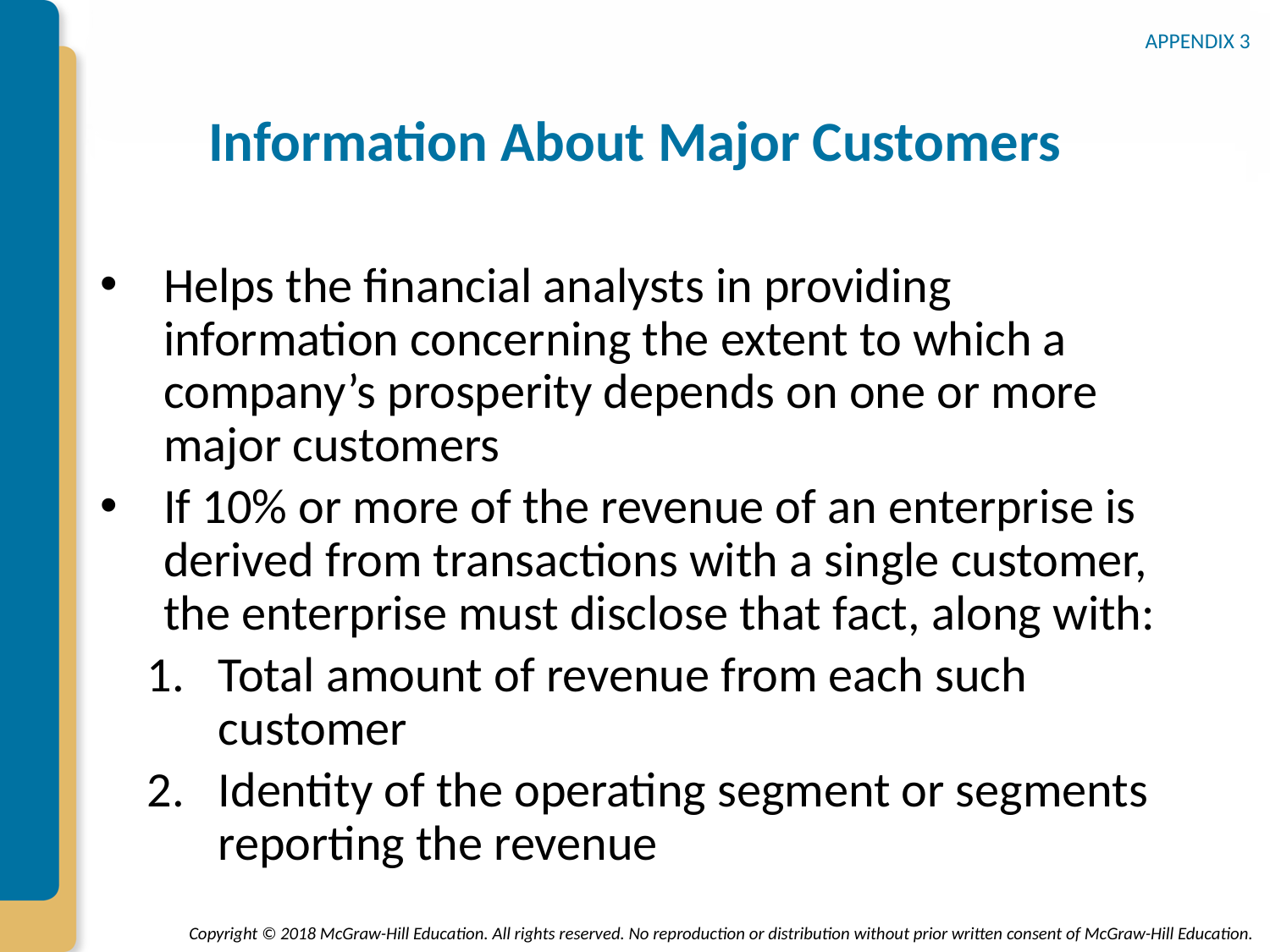

APPENDIX 3
# Information About Major Customers
Helps the financial analysts in providing information concerning the extent to which a company’s prosperity depends on one or more major customers
If 10% or more of the revenue of an enterprise is derived from transactions with a single customer, the enterprise must disclose that fact, along with:
Total amount of revenue from each such customer
Identity of the operating segment or segments reporting the revenue